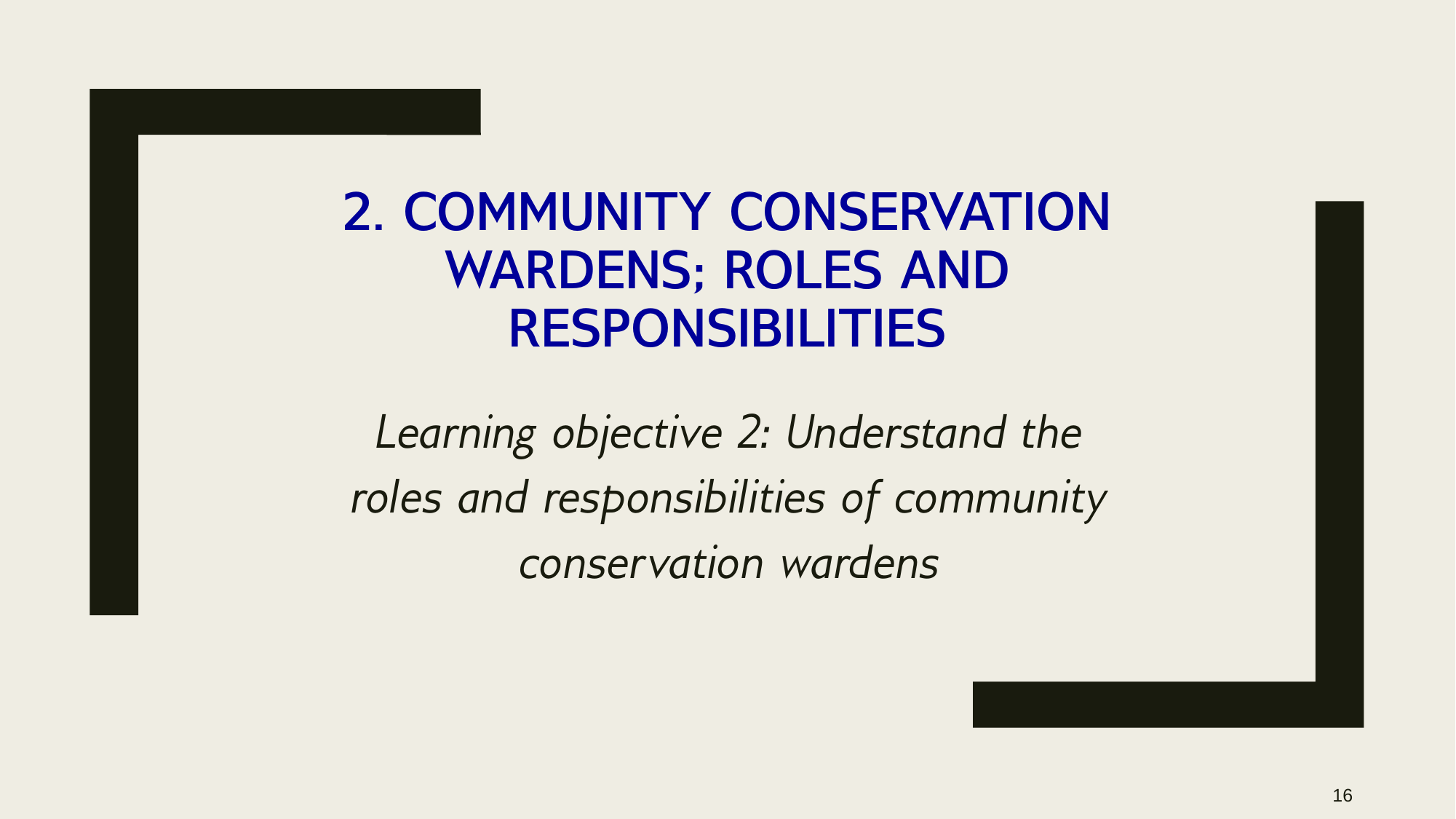

# 2. Community conservation wardens; roles and responsibilities
Learning objective 2: Understand the roles and responsibilities of community conservation wardens

16